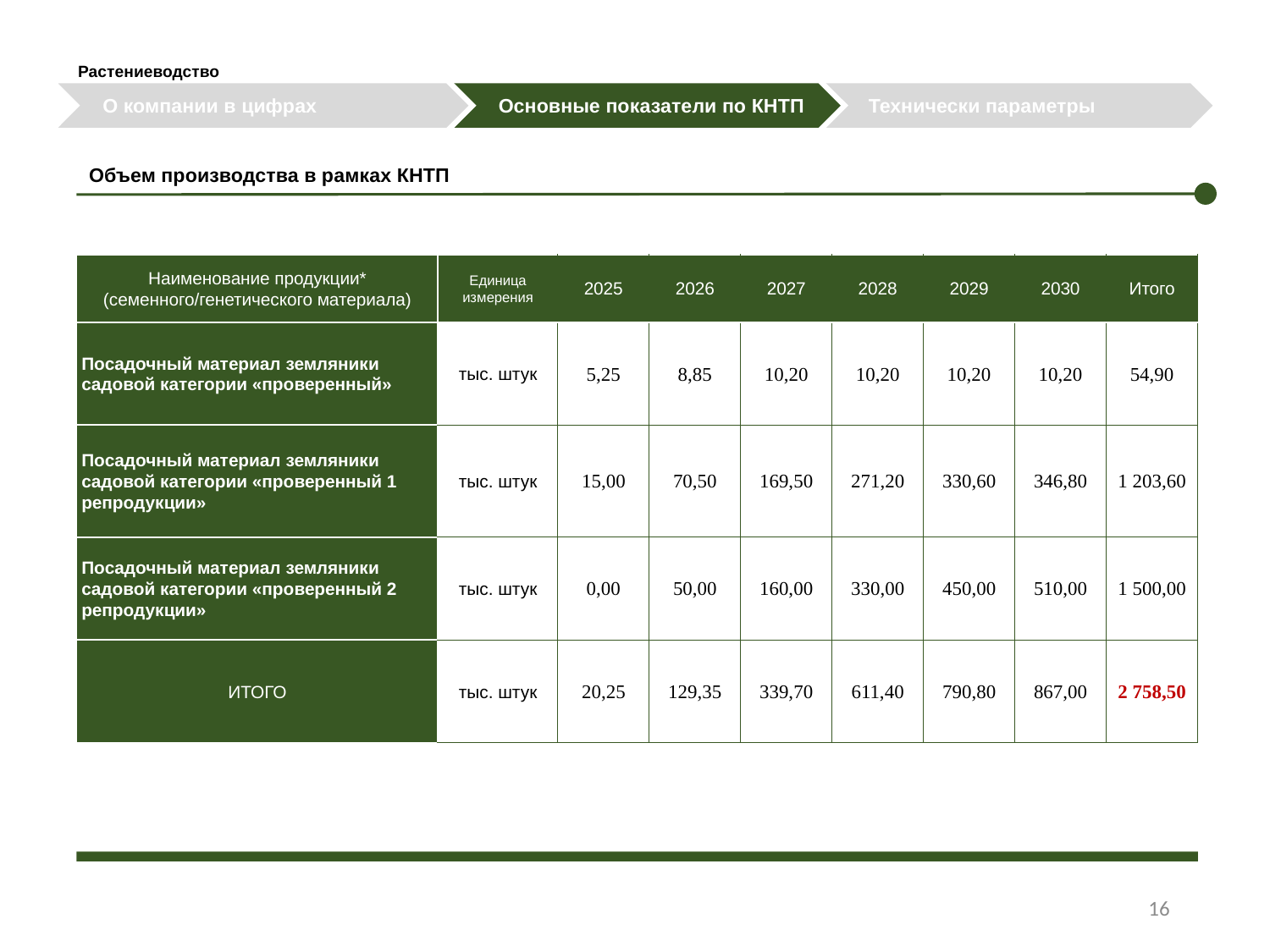

Растениеводство

О компании в цифрах
Основные показатели по КНТП
Технически параметры
Объем производства в рамках КНТП

| Наименование продукции\* (семенного/генетического материала) | Единица измерения | 2025 | 2026 | 2027 | 2028 | 2029 | 2030 | Итого |
| --- | --- | --- | --- | --- | --- | --- | --- | --- |
| Посадочный материал земляники садовой категории «проверенный» | тыс. штук | 5,25 | 8,85 | 10,20 | 10,20 | 10,20 | 10,20 | 54,90 |
| Посадочный материал земляники садовой категории «проверенный 1 репродукции» | тыс. штук | 15,00 | 70,50 | 169,50 | 271,20 | 330,60 | 346,80 | 1 203,60 |
| Посадочный материал земляники садовой категории «проверенный 2 репродукции» | тыс. штук | 0,00 | 50,00 | 160,00 | 330,00 | 450,00 | 510,00 | 1 500,00 |
| ИТОГО | тыс. штук | 20,25 | 129,35 | 339,70 | 611,40 | 790,80 | 867,00 | 2 758,50 |

16